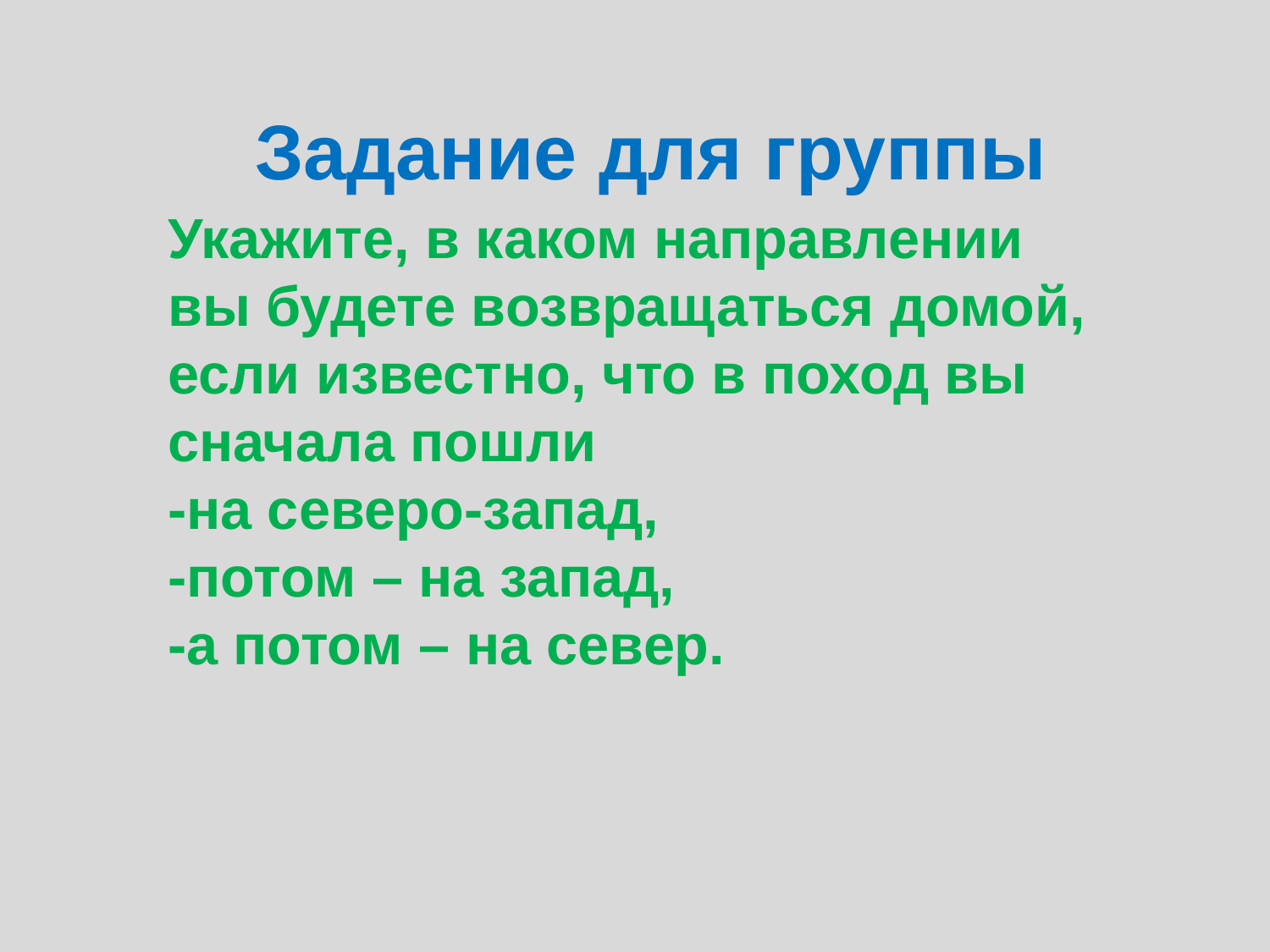

Задание для группы
# Укажите, в каком направлении вы будете возвращаться домой, если известно, что в поход вы сначала пошли -на северо-запад, -потом – на запад, -а потом – на север.